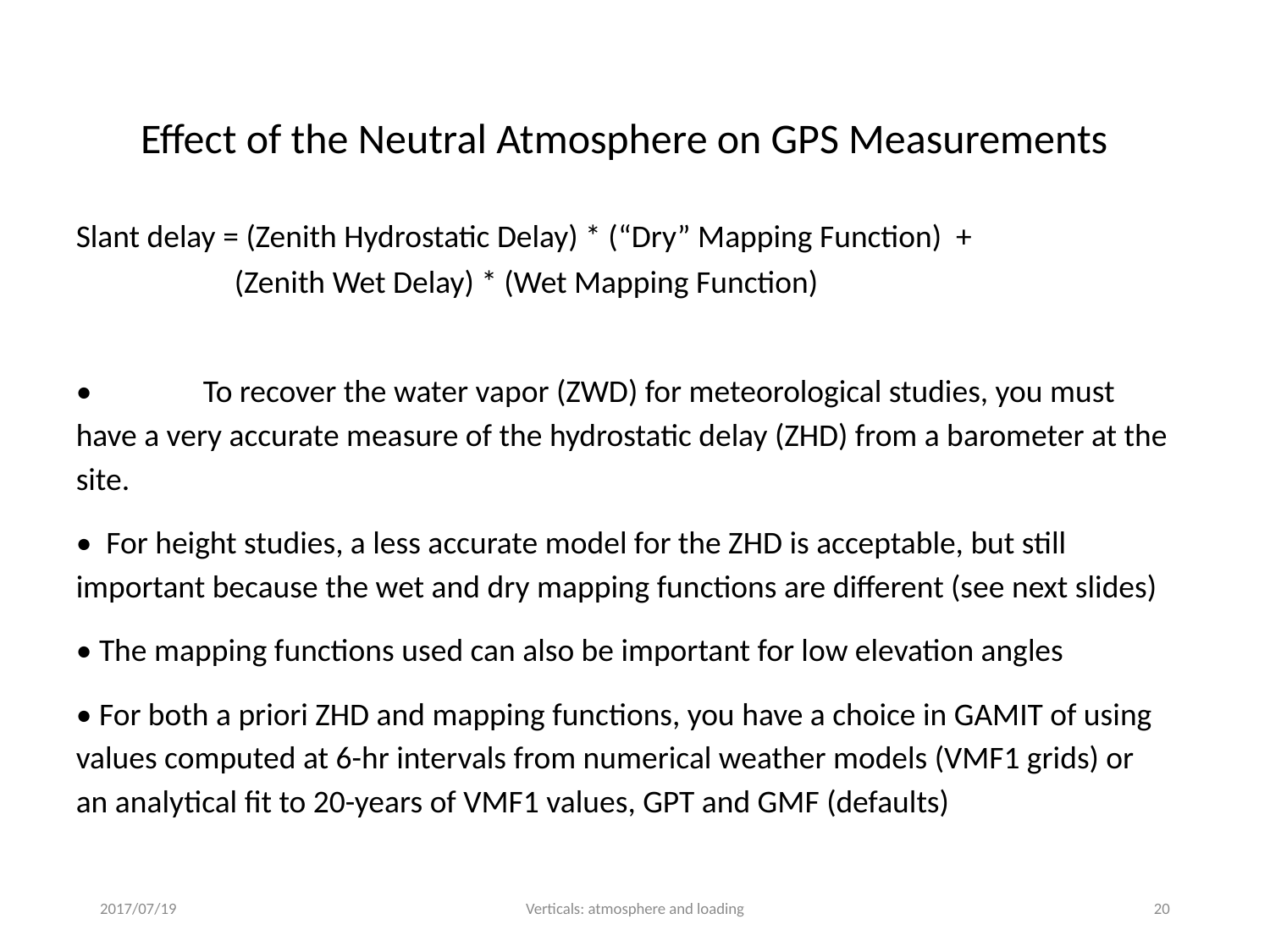

Effect of the Neutral Atmosphere on GPS Measurements

Slant delay = (Zenith Hydrostatic Delay) * (“Dry” Mapping Function)  +
                      (Zenith Wet Delay) * (Wet Mapping Function)

•	To recover the water vapor (ZWD) for meteorological studies, you must have a very accurate measure of the hydrostatic delay (ZHD) from a barometer at the site.
•  For height studies, a less accurate model for the ZHD is acceptable, but still important because the wet and dry mapping functions are different (see next slides)
• The mapping functions used can also be important for low elevation angles
• For both a priori ZHD and mapping functions, you have a choice in GAMIT of using values computed at 6-hr intervals from numerical weather models (VMF1 grids) or an analytical fit to 20-years of VMF1 values, GPT and GMF (defaults)

2017/07/19
Verticals: atmosphere and loading
20